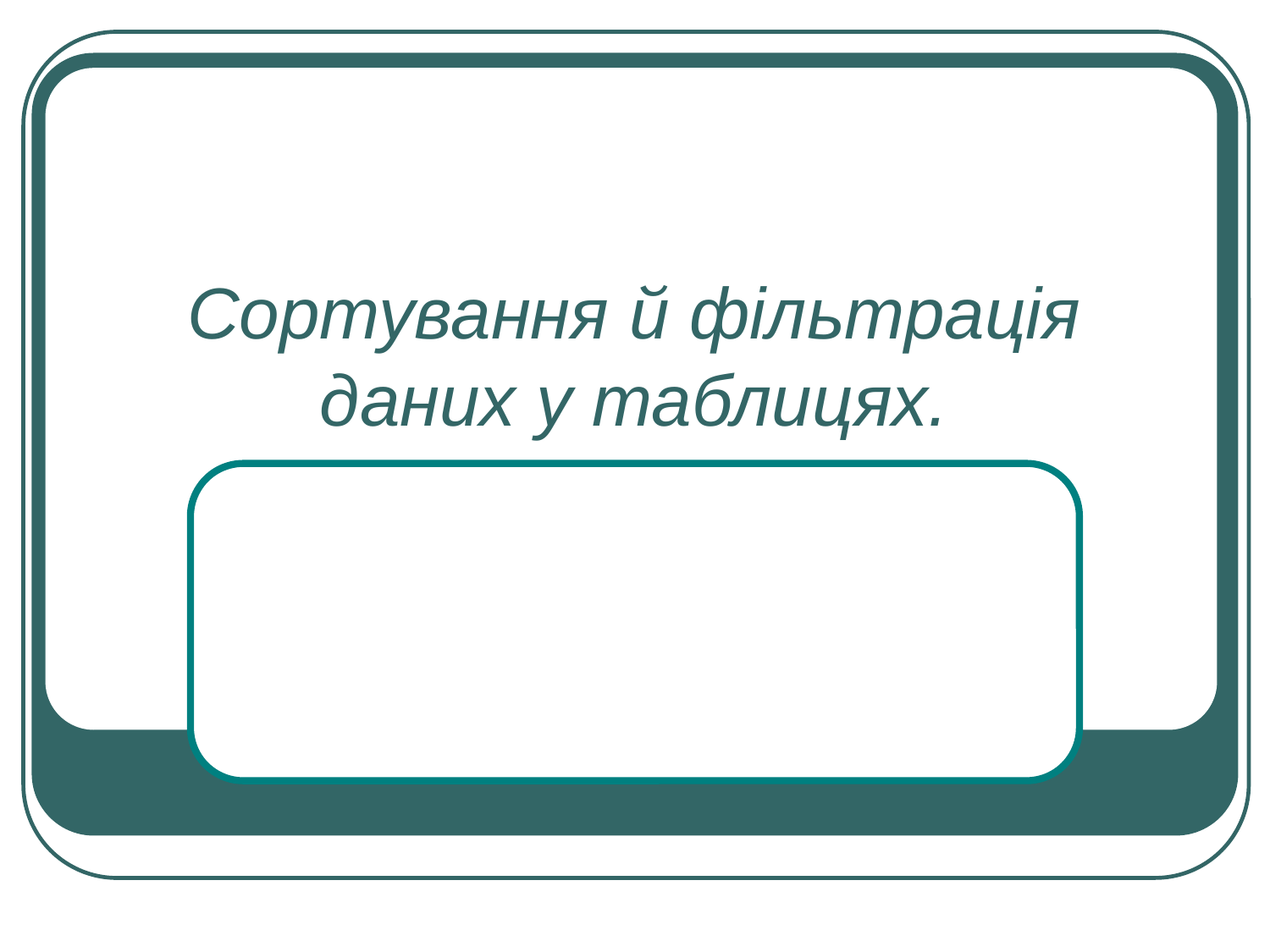

# Сортування й фільтрація даних у таблицях.